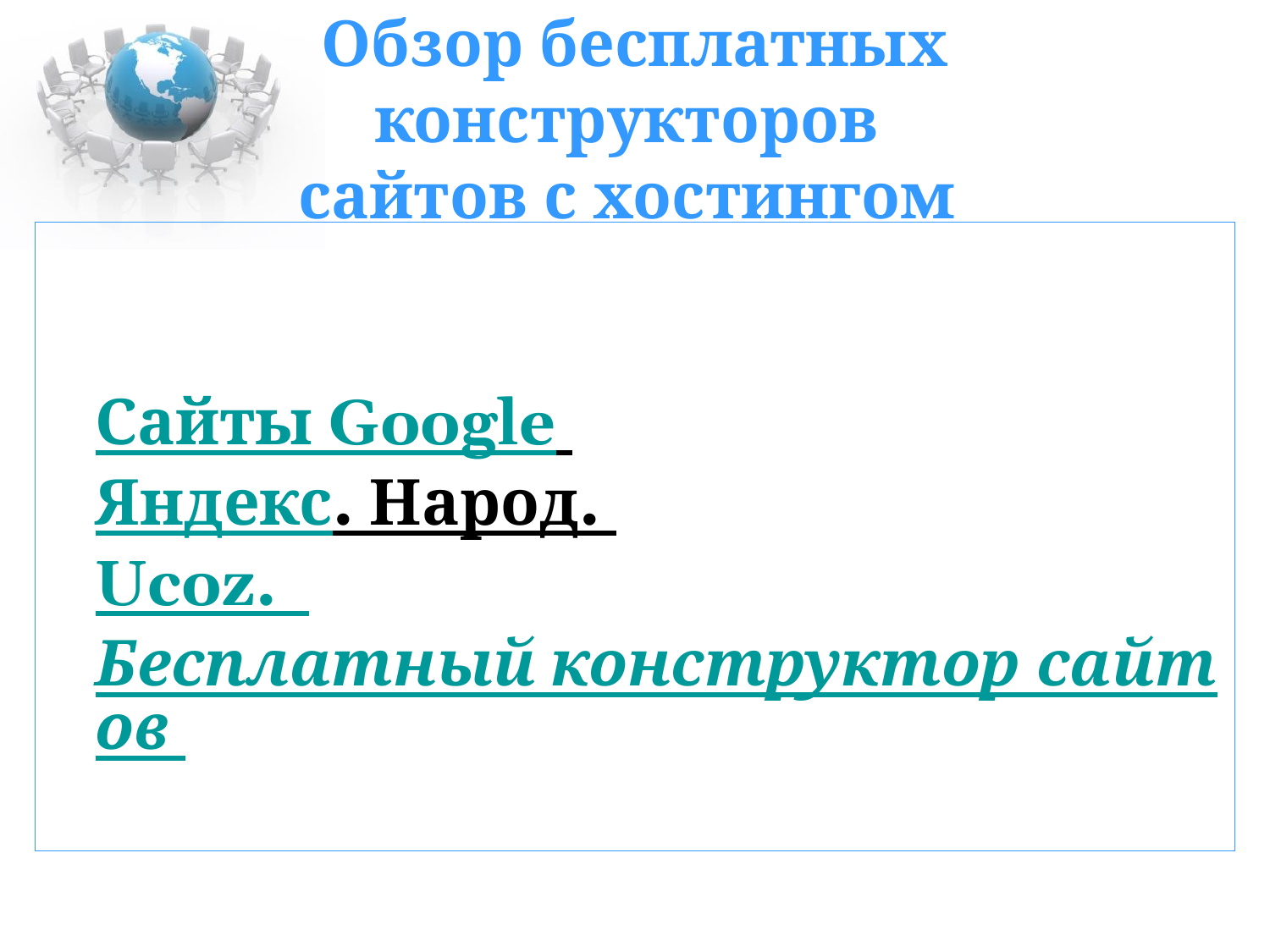

# Обзор бесплатных конструкторов сайтов с хостингом
 
Сайты Google 
Яндекс. Народ. 
Ucoz.  Бесплатный конструктор сайтов